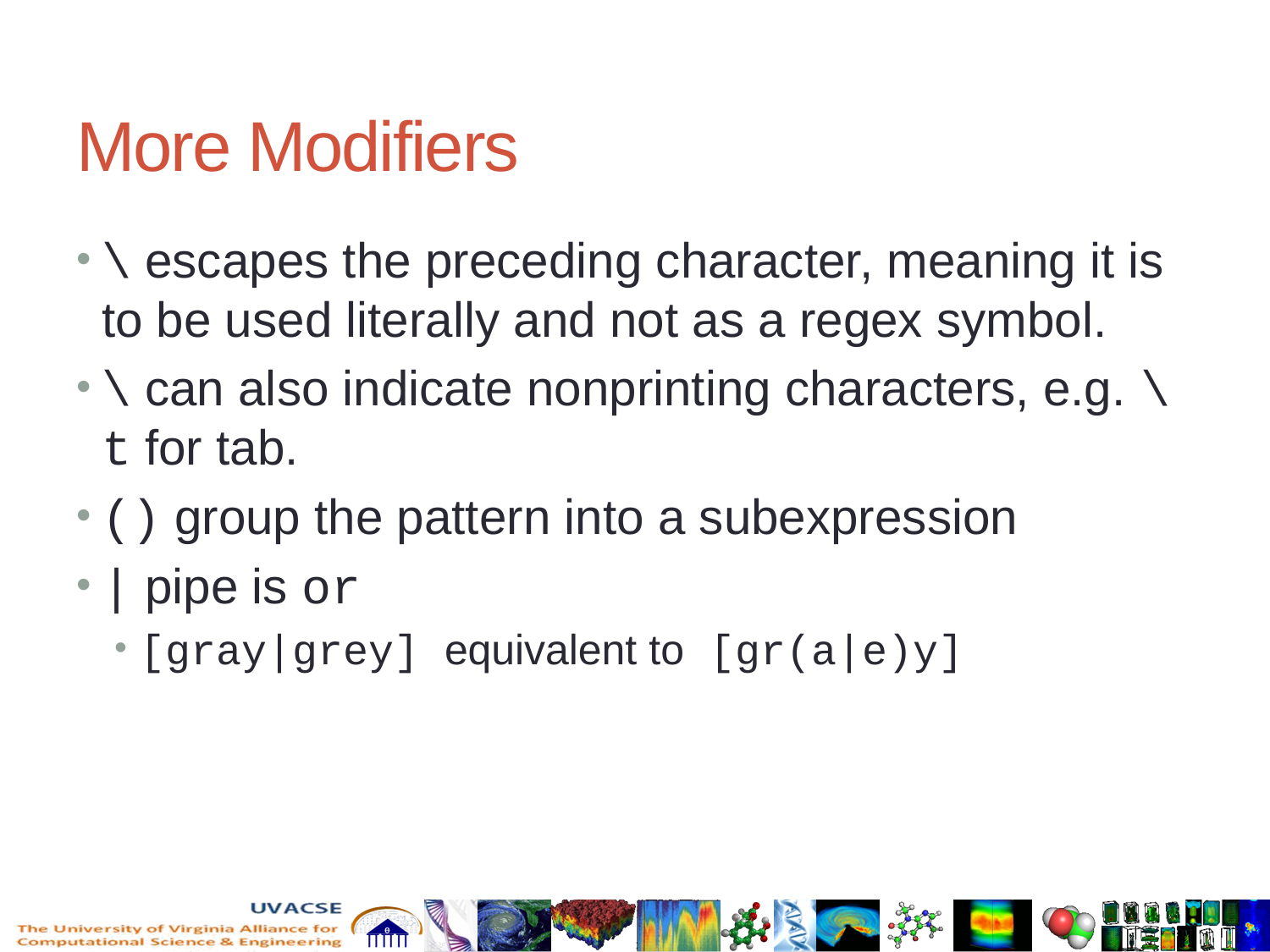

# More Modifiers
\ escapes the preceding character, meaning it is to be used literally and not as a regex symbol.
\ can also indicate nonprinting characters, e.g. \t for tab.
() group the pattern into a subexpression
| pipe is or
[gray|grey] equivalent to [gr(a|e)y]